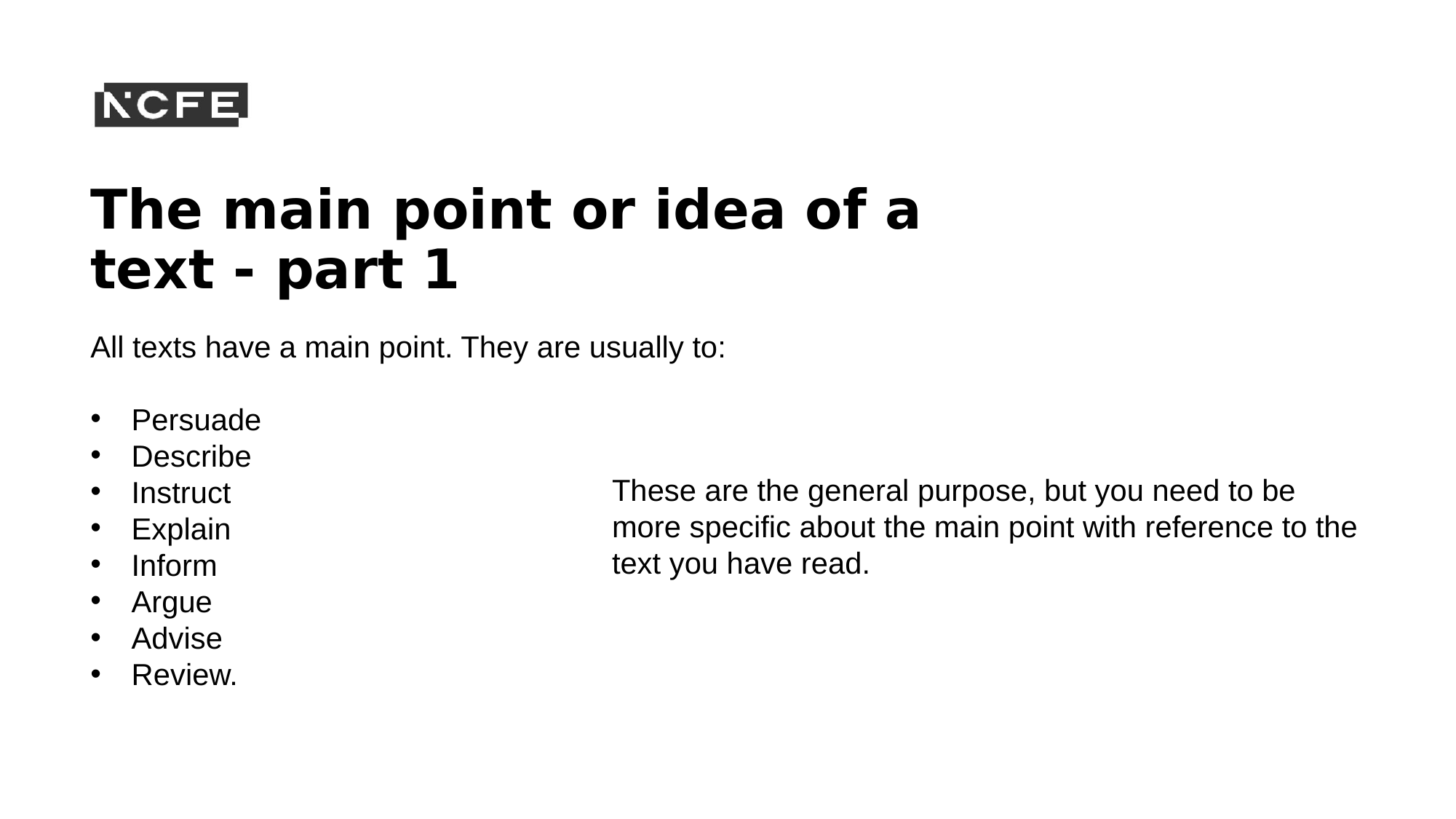

# The main point or idea of a text - part 1
All texts have a main point. They are usually to:
Persuade
Describe
Instruct
Explain
Inform
Argue
Advise
Review.
These are the general purpose, but you need to be more specific about the main point with reference to the text you have read.